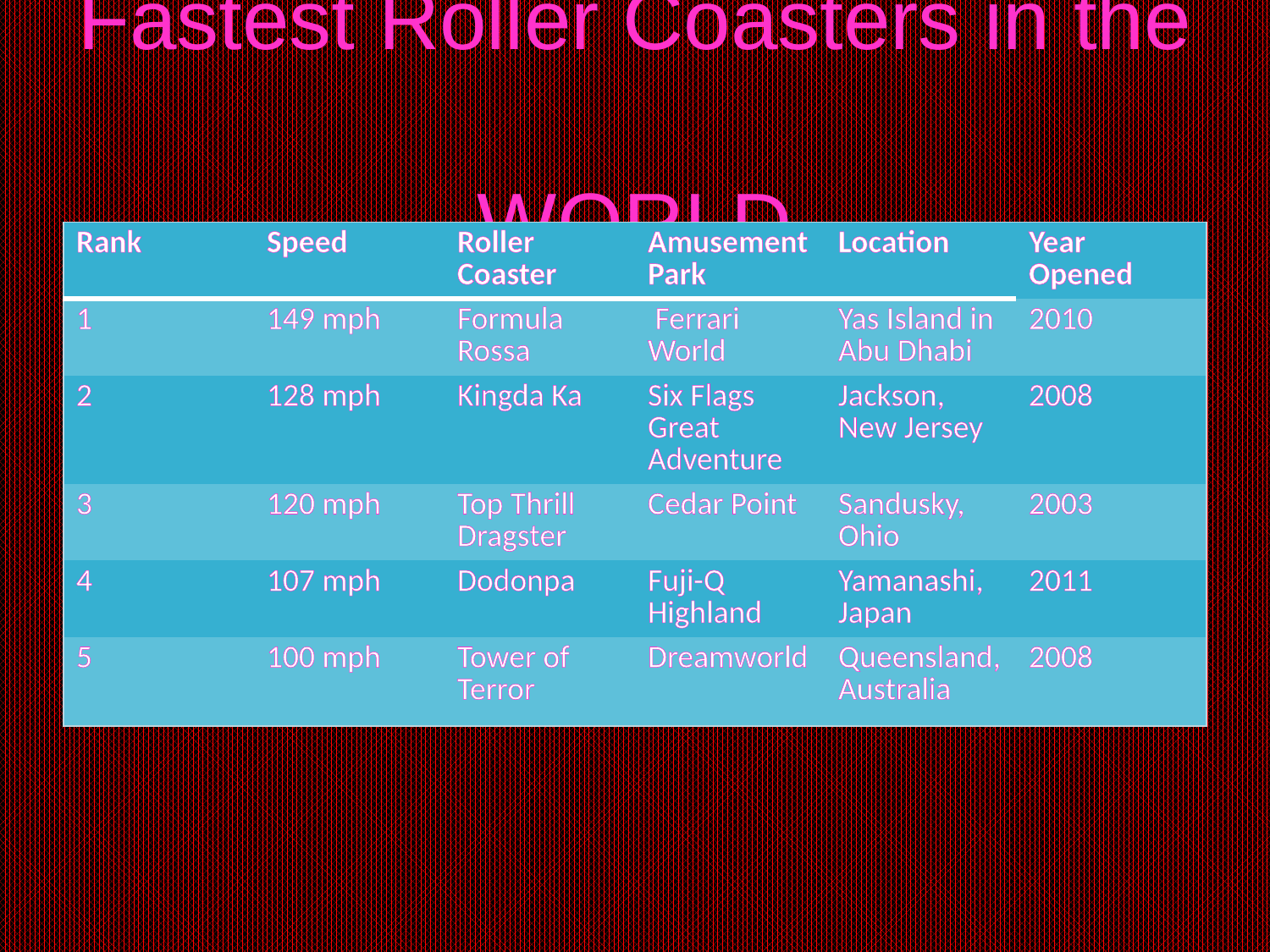

# Fastest Roller Coasters in the WORLD
| Rank | Speed | Roller Coaster | Amusement Park | Location | Year Opened |
| --- | --- | --- | --- | --- | --- |
| 1 | 149 mph | Formula Rossa | Ferrari World | Yas Island in Abu Dhabi | 2010 |
| 2 | 128 mph | Kingda Ka | Six Flags Great Adventure | Jackson, New Jersey | 2008 |
| 3 | 120 mph | Top Thrill Dragster | Cedar Point | Sandusky, Ohio | 2003 |
| 4 | 107 mph | Dodonpa | Fuji-Q Highland | Yamanashi, Japan | 2011 |
| 5 | 100 mph | Tower of Terror | Dreamworld | Queensland, Australia | 2008 |